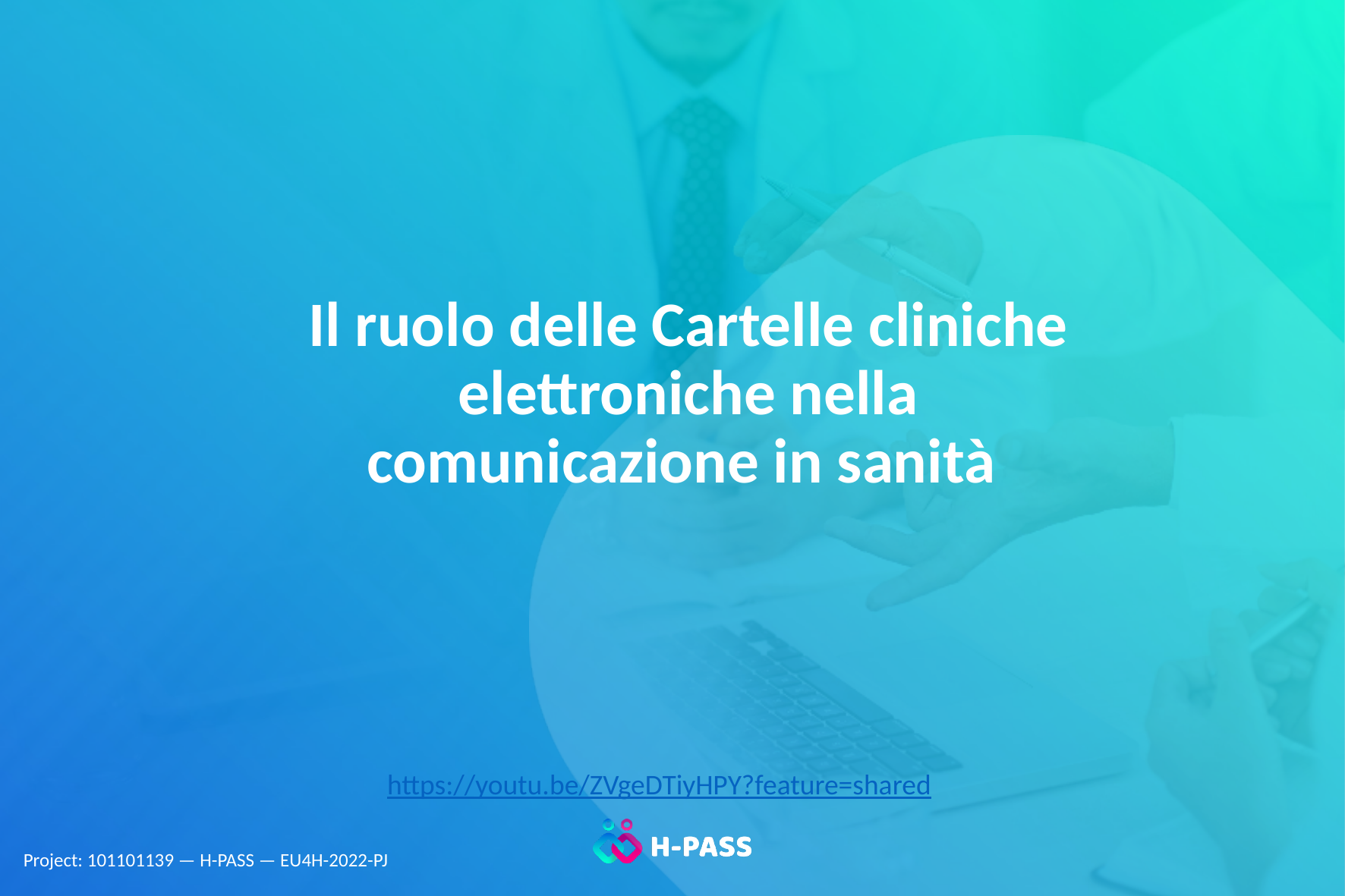

# Il ruolo delle Cartelle cliniche elettroniche nella comunicazione in sanità
https://youtu.be/ZVgeDTiyHPY?feature=shared
Project: 101101139 — H-PASS — EU4H-2022-PJ